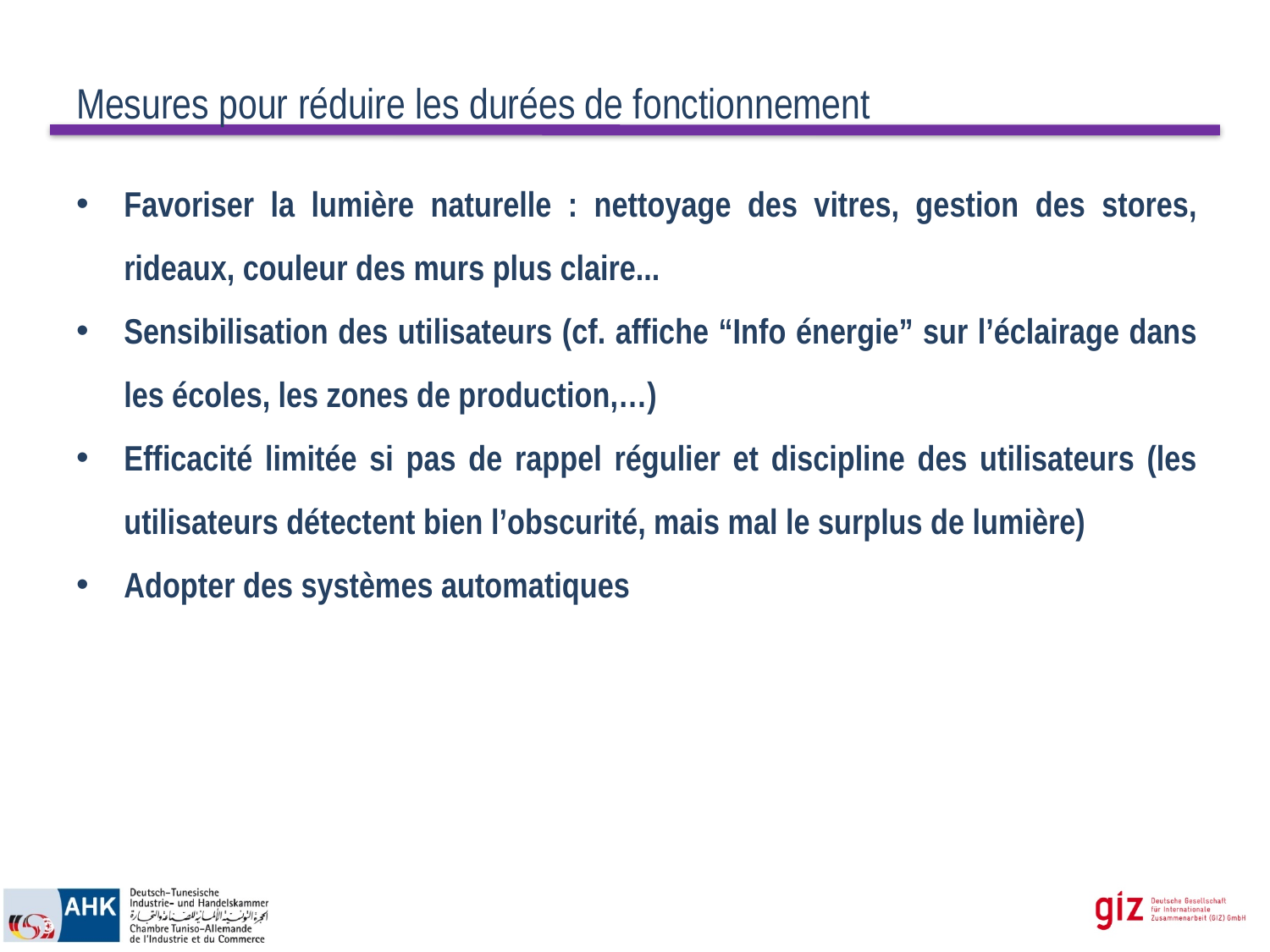

# Mesures pour réduire les durées de fonctionnement
Favoriser la lumière naturelle : nettoyage des vitres, gestion des stores, rideaux, couleur des murs plus claire...
Sensibilisation des utilisateurs (cf. affiche “Info énergie” sur l’éclairage dans les écoles, les zones de production,…)
Efficacité limitée si pas de rappel régulier et discipline des utilisateurs (les utilisateurs détectent bien l’obscurité, mais mal le surplus de lumière)
Adopter des systèmes automatiques